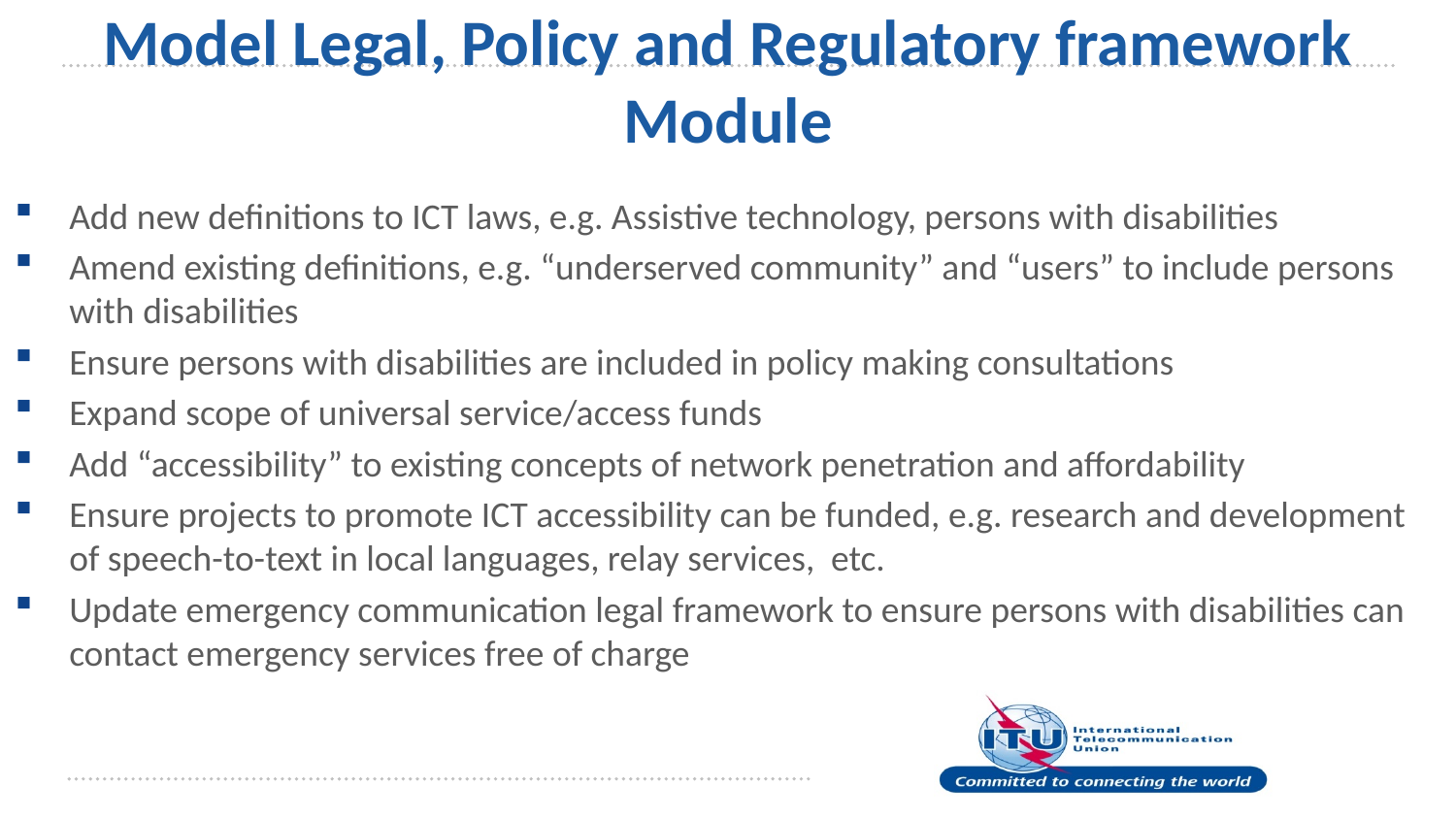

# Model Legal, Policy and Regulatory framework Module
Add new definitions to ICT laws, e.g. Assistive technology, persons with disabilities
Amend existing definitions, e.g. “underserved community” and “users” to include persons with disabilities
Ensure persons with disabilities are included in policy making consultations
Expand scope of universal service/access funds
Add “accessibility” to existing concepts of network penetration and affordability
Ensure projects to promote ICT accessibility can be funded, e.g. research and development of speech-to-text in local languages, relay services,  etc.
Update emergency communication legal framework to ensure persons with disabilities can contact emergency services free of charge